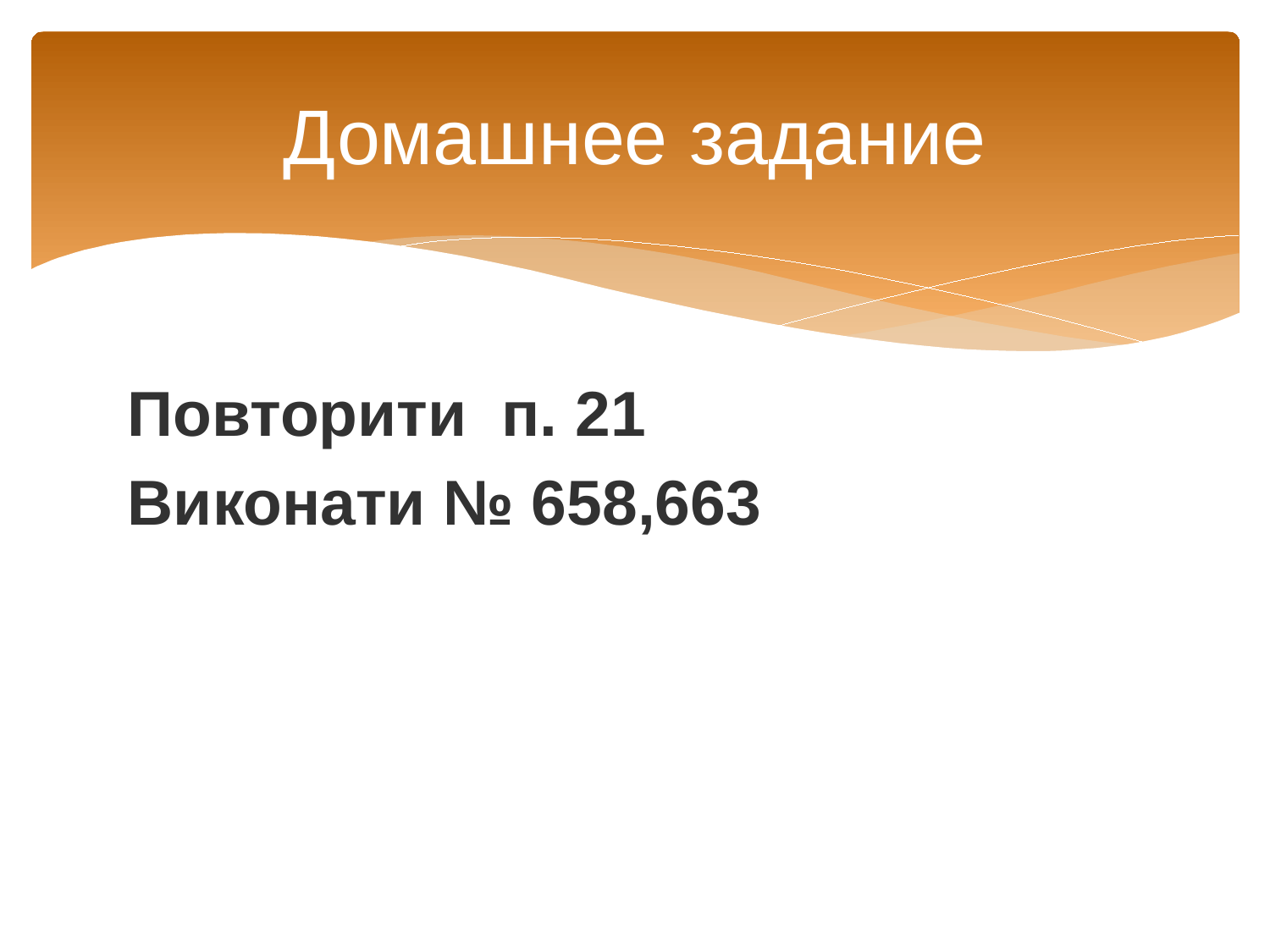

# Домашнее задание
Повторити  п. 21
Виконати № 658,663